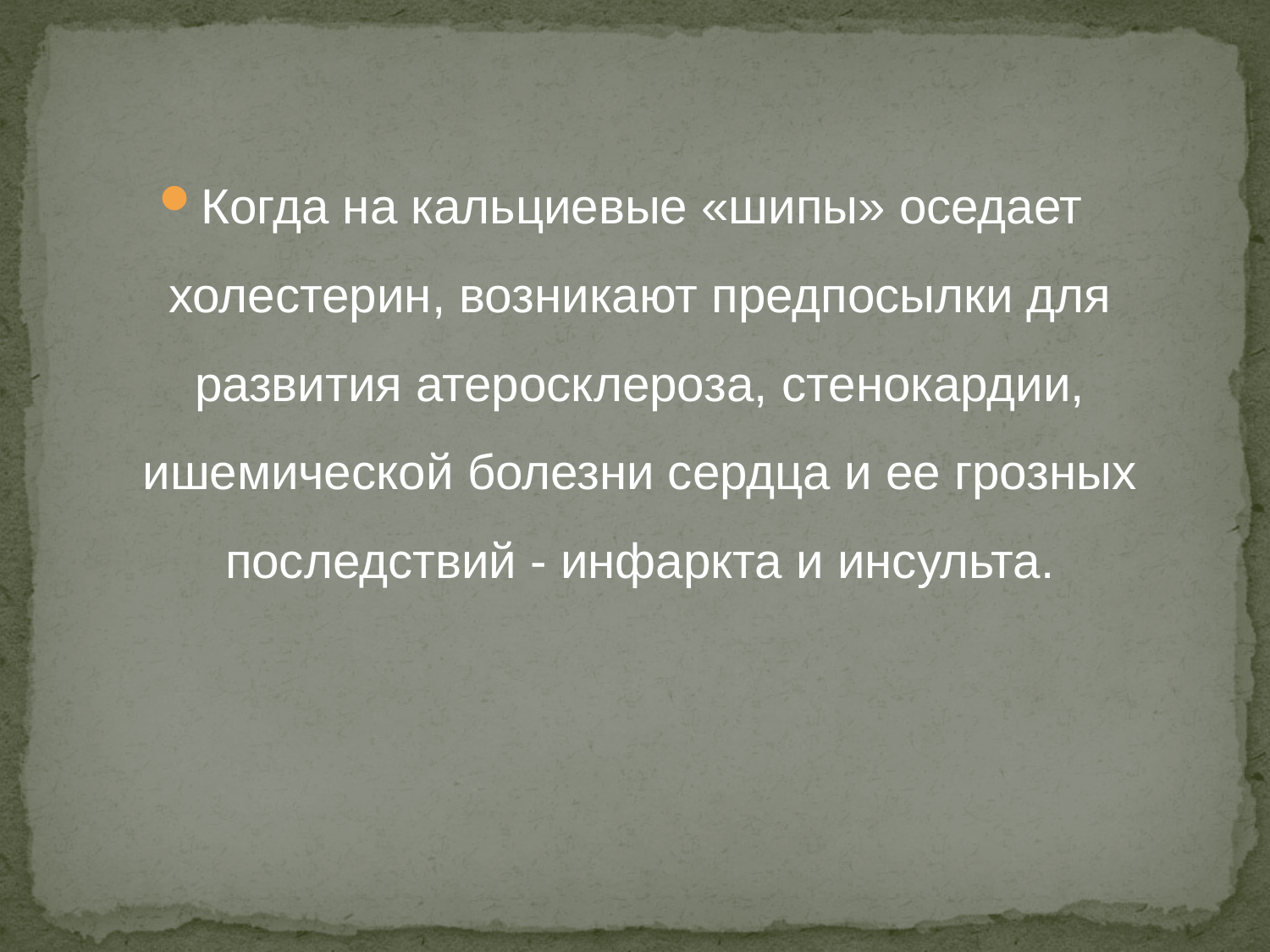

Когда на кальциевые «шипы» оседает холестерин, возникают предпосылки для развития атеросклероза, стенокардии, ишемической болезни сердца и ее грозных последствий - инфаркта и инсульта.